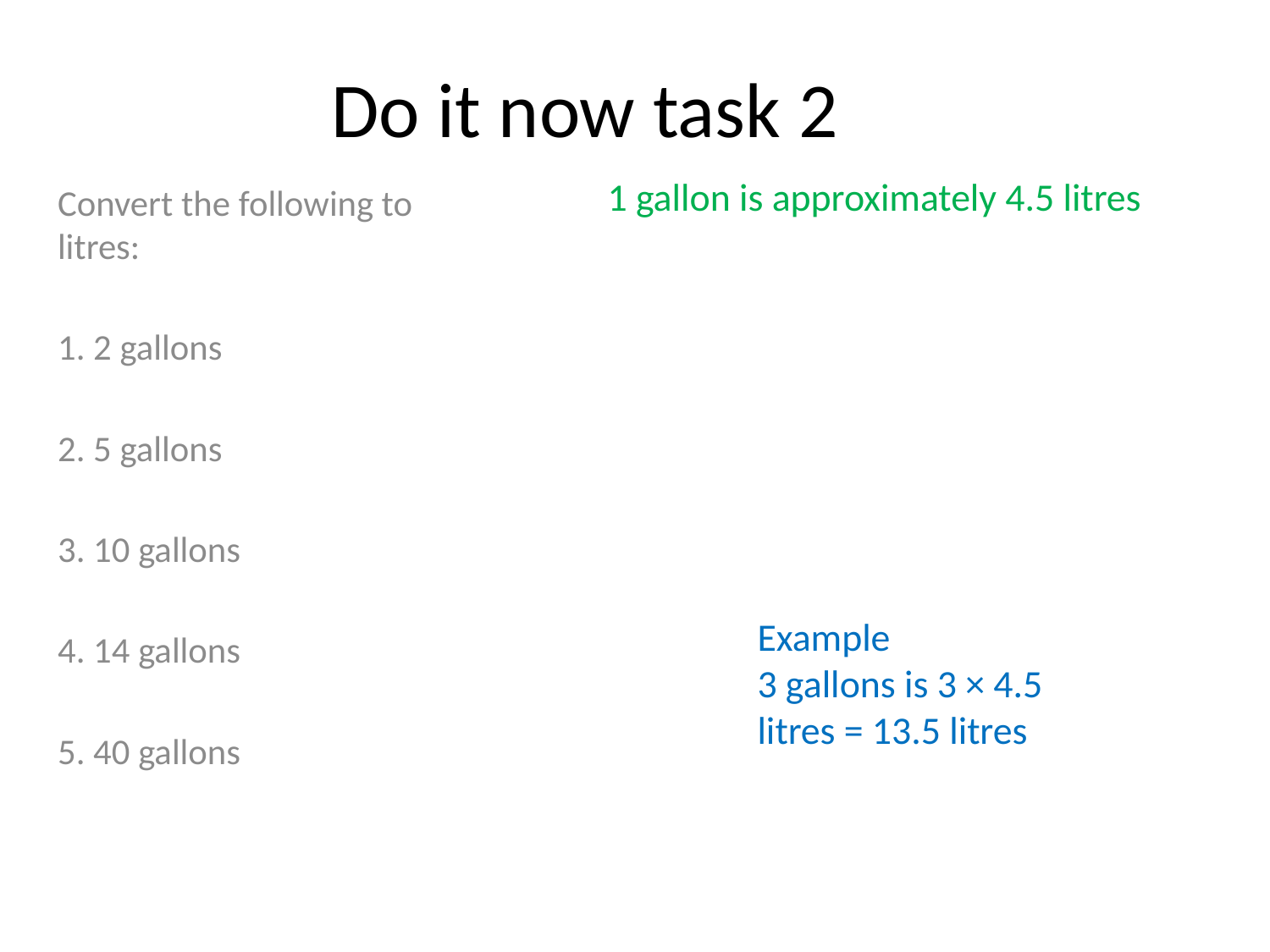

# Do it now task 2
1 gallon is approximately 4.5 litres
Convert the following to litres:

1. 2 gallons

2. 5 gallons

3. 10 gallons

4. 14 gallons

5. 40 gallons

Example
3 gallons is 3 × 4.5 litres = 13.5 litres